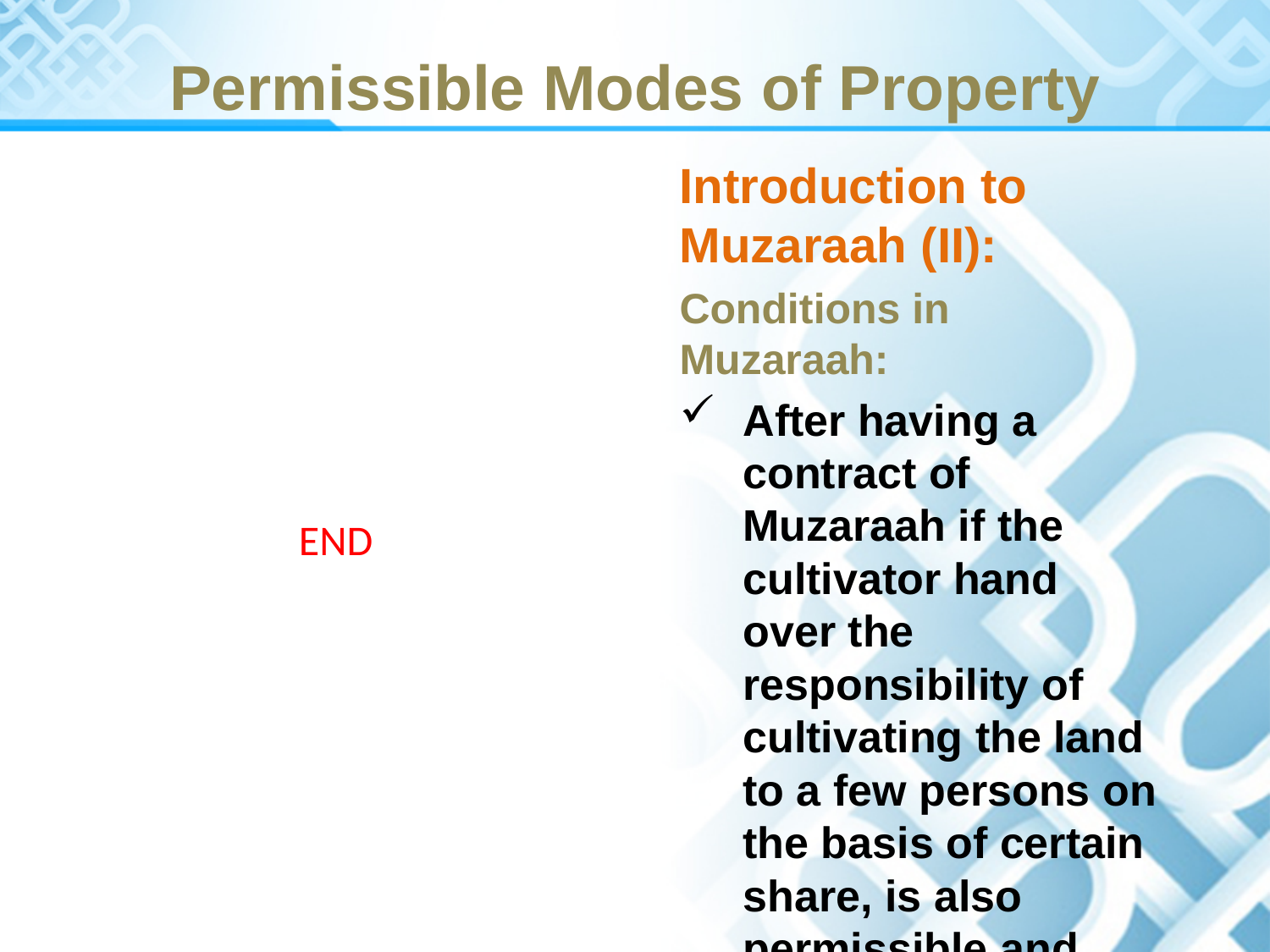

Permissible Modes of Property
Introduction to Muzaraah (II):
Conditions in Muzaraah:
After having a contract of Muzaraah if the cultivator hand over the responsibility of cultivating the land to a few persons on the basis of certain share, is also permissible and called Muzaraah.
END